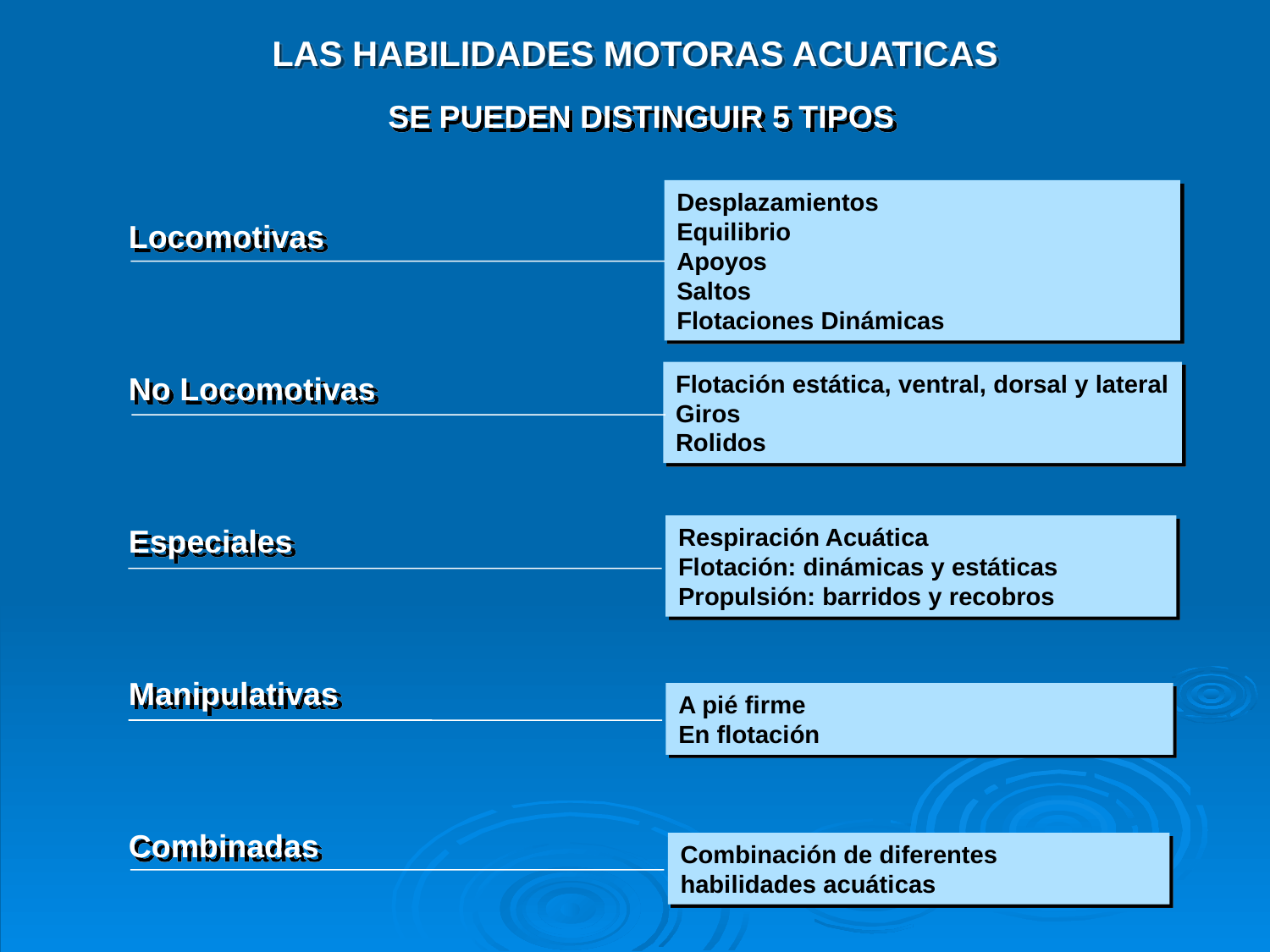

LAS HABILIDADES MOTORAS ACUATICAS
SE PUEDEN DISTINGUIR 5 TIPOS
Desplazamientos
Equilibrio
Apoyos
Saltos
Flotaciones Dinámicas
Locomotivas

No Locomotivas

Especiales

Manipulativas

Combinadas

Flotación estática, ventral, dorsal y lateral
Giros
Rolidos

Respiración Acuática
Flotación: dinámicas y estáticas
Propulsión: barridos y recobros

A pié firme
En flotación

Combinación de diferentes
habilidades acuáticas